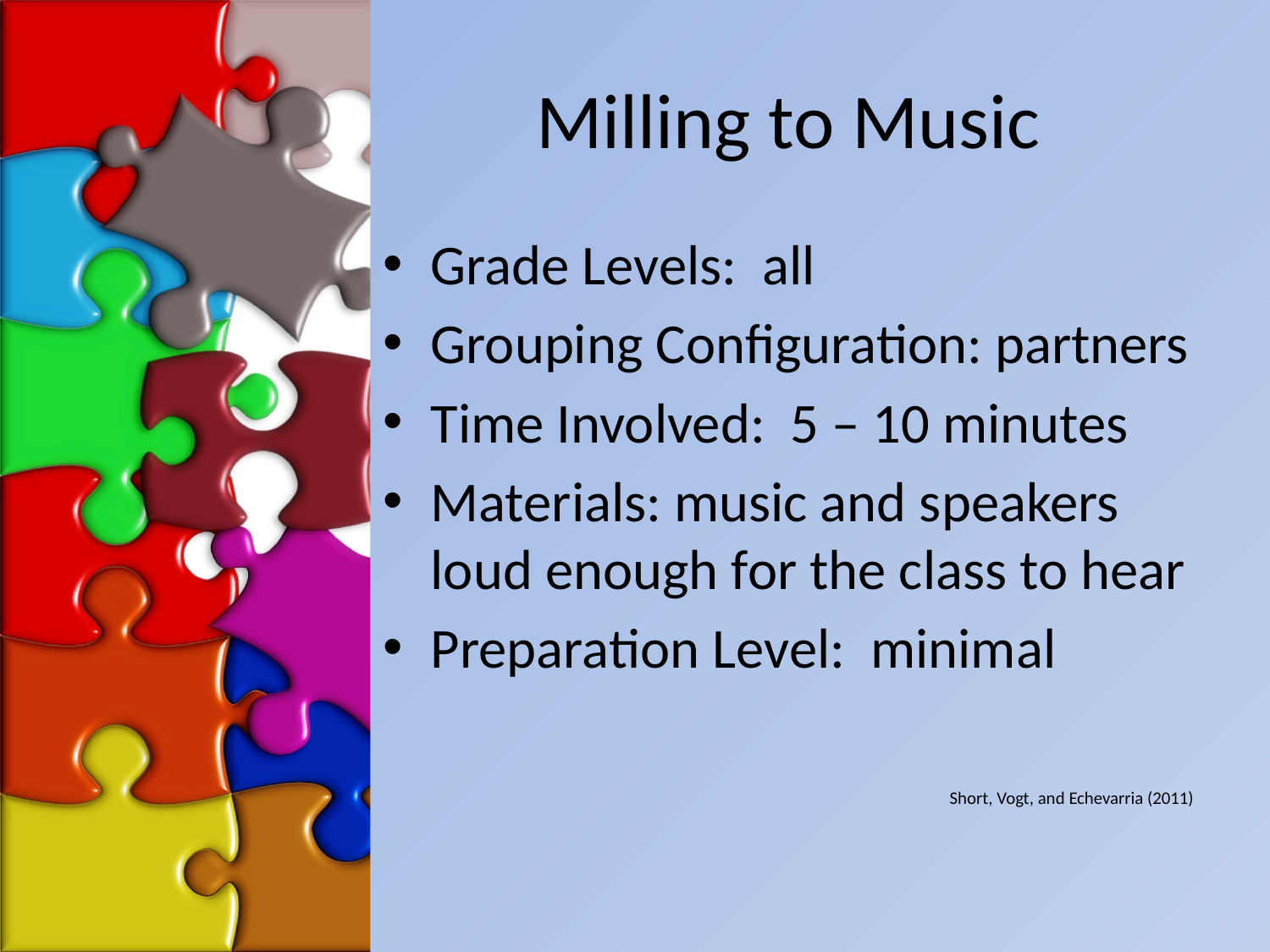

# Milling to Music
Grade Levels:  all
Grouping Configuration: partners
Time Involved:  5 – 10 minutes
Materials: music and speakers loud enough for the class to hear
Preparation Level:  minimal

Short, Vogt, and Echevarria (2011)